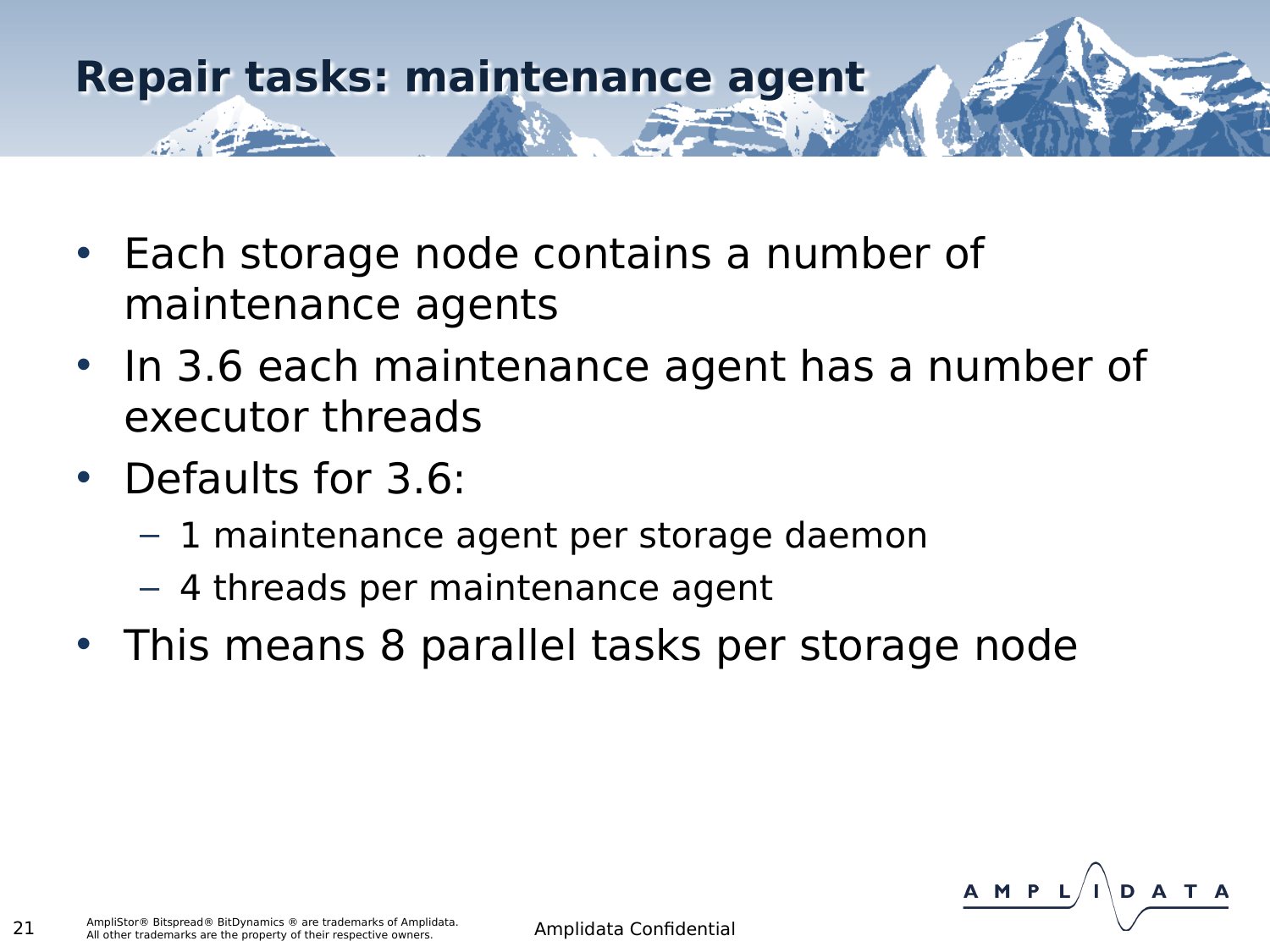

# Repair tasks: maintenance agent
Each storage node contains a number of maintenance agents
In 3.6 each maintenance agent has a number of executor threads
Defaults for 3.6:
1 maintenance agent per storage daemon
4 threads per maintenance agent
This means 8 parallel tasks per storage node

21
Amplidata Confidential